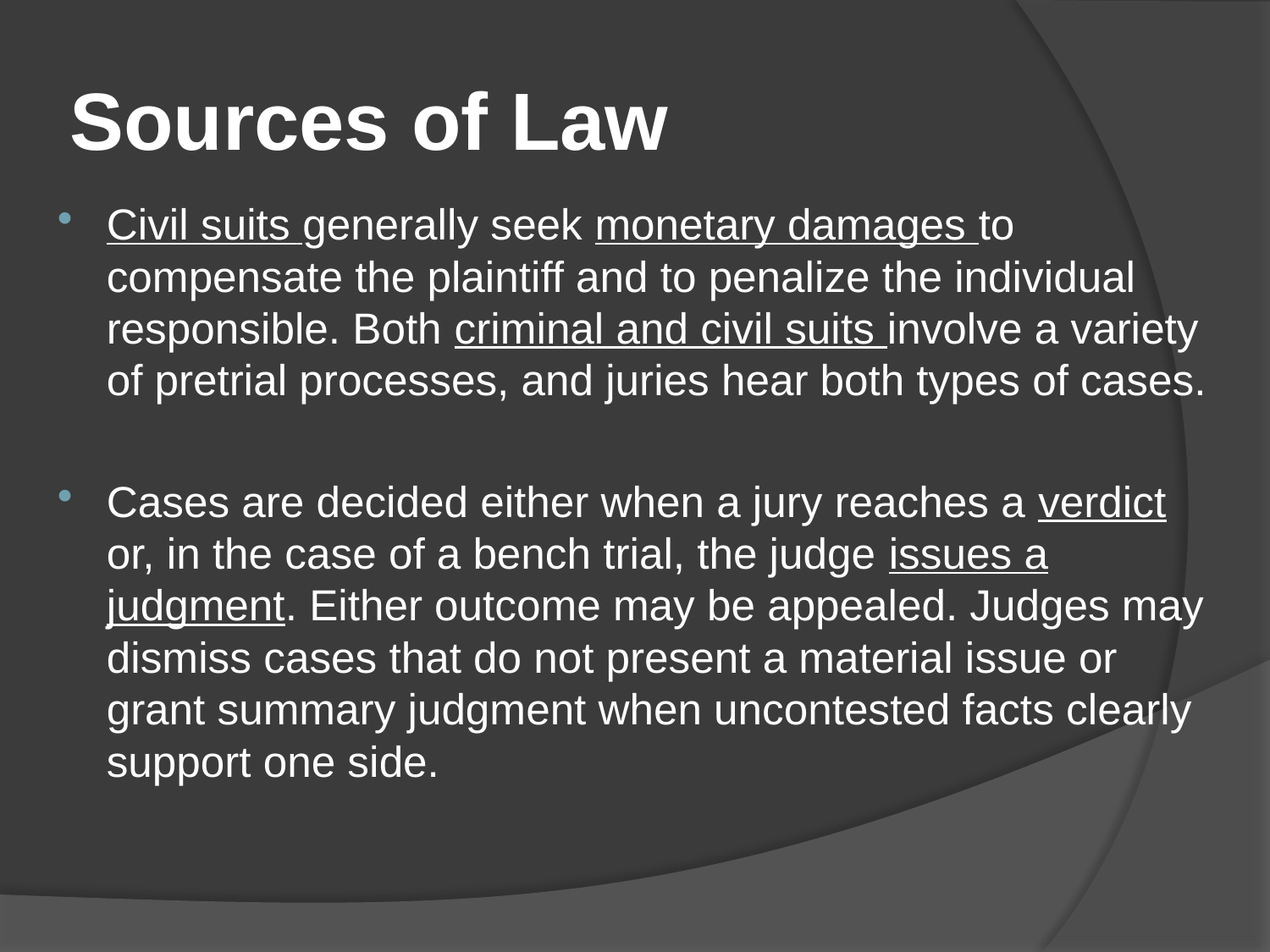

# Sources of Law
Civil suits generally seek monetary damages to compensate the plaintiff and to penalize the individual responsible. Both criminal and civil suits involve a variety of pretrial processes, and juries hear both types of cases.

Cases are decided either when a jury reaches a verdict or, in the case of a bench trial, the judge issues a judgment. Either outcome may be appealed. Judges may dismiss cases that do not present a material issue or grant summary judgment when uncontested facts clearly support one side.